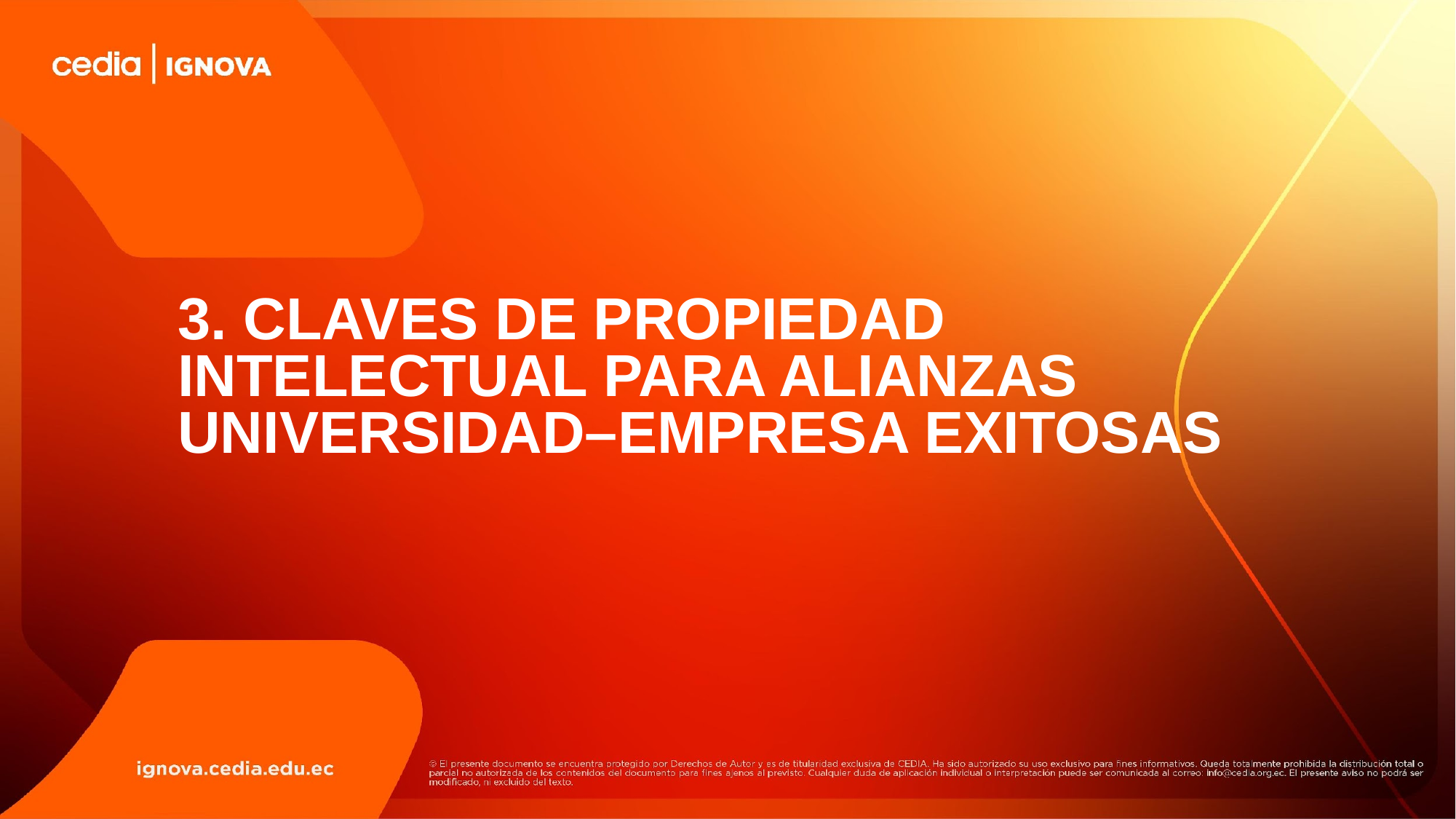

3. CLAVES DE PROPIEDAD INTELECTUAL PARA ALIANZAS UNIVERSIDAD–EMPRESA EXITOSAS